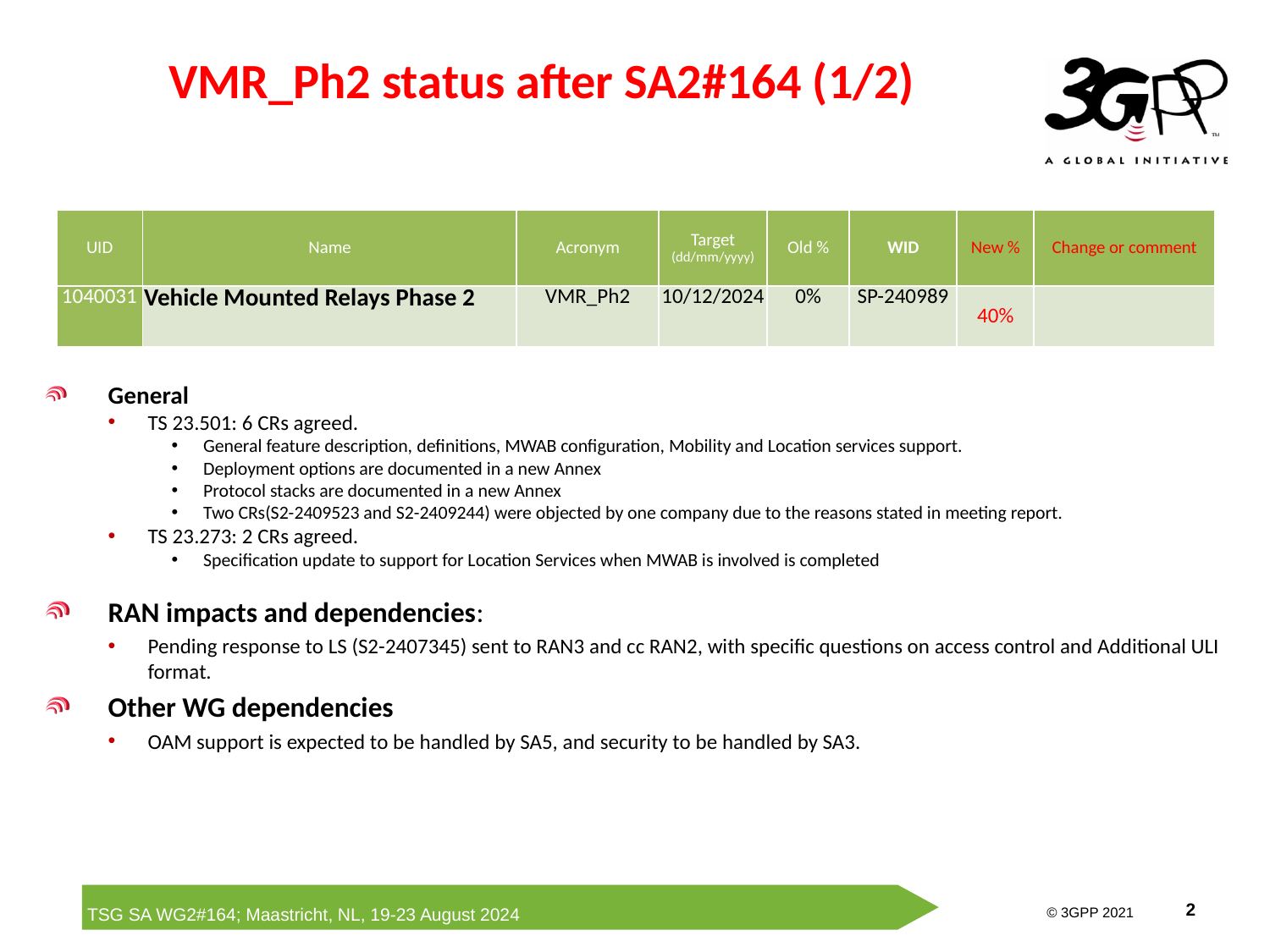

# VMR_Ph2 status after SA2#164 (1/2)
| UID | Name | Acronym | Target (dd/mm/yyyy) | Old % | WID | New % | Change or comment |
| --- | --- | --- | --- | --- | --- | --- | --- |
| 1040031 | Vehicle Mounted Relays Phase 2 | VMR\_Ph2 | 10/12/2024 | 0% | SP-240989 | 40% |  |
General
TS 23.501: 6 CRs agreed.
General feature description, definitions, MWAB configuration, Mobility and Location services support.
Deployment options are documented in a new Annex
Protocol stacks are documented in a new Annex
Two CRs(S2-2409523 and S2-2409244) were objected by one company due to the reasons stated in meeting report.
TS 23.273: 2 CRs agreed.
Specification update to support for Location Services when MWAB is involved is completed

RAN impacts and dependencies:
Pending response to LS (S2-2407345) sent to RAN3 and cc RAN2, with specific questions on access control and Additional ULI format.
Other WG dependencies
OAM support is expected to be handled by SA5, and security to be handled by SA3.